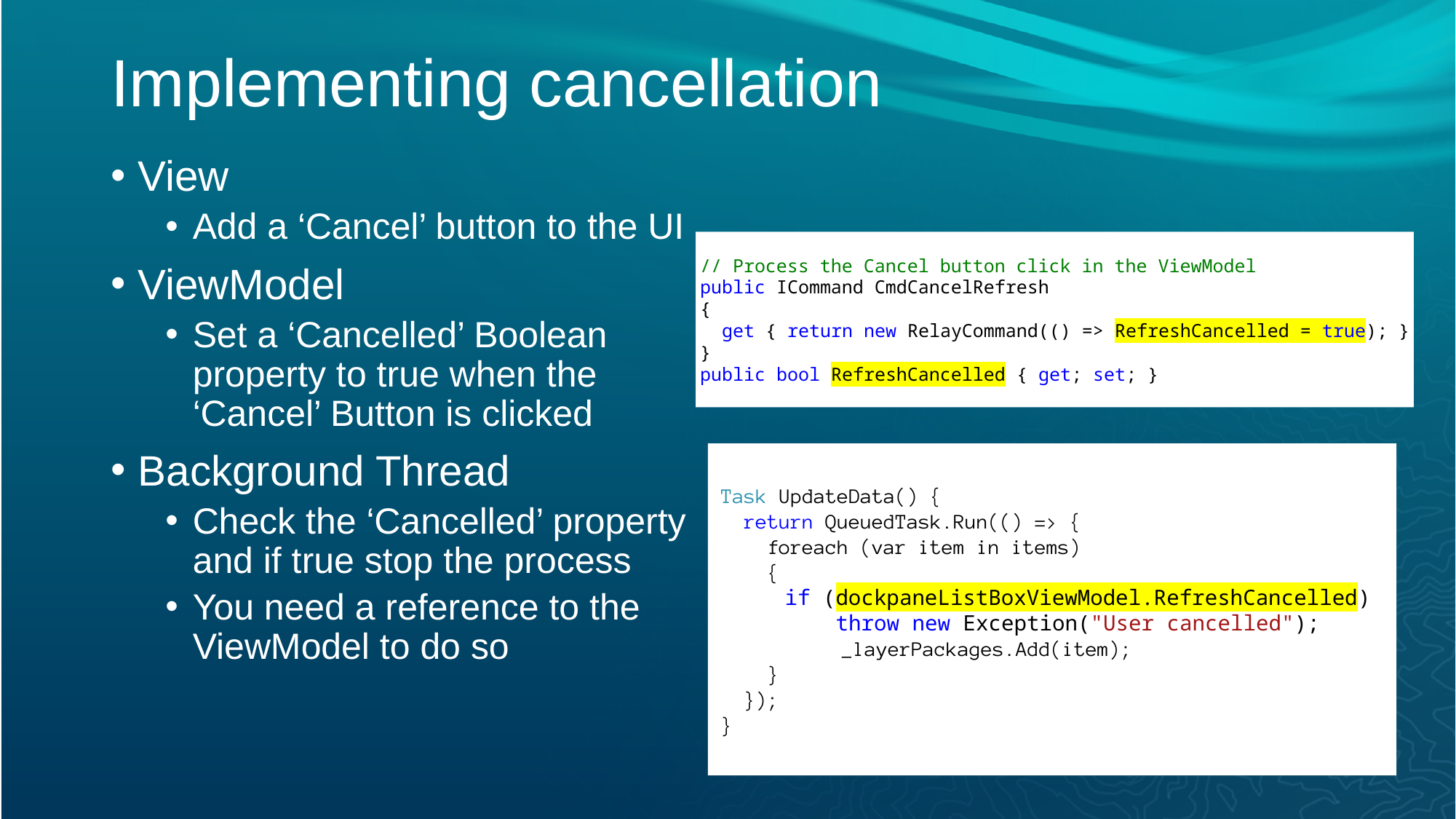

# Implementing cancellation
View
Add a ‘Cancel’ button to the UI
ViewModel
Set a ‘Cancelled’ Boolean property to true when the ‘Cancel’ Button is clicked
Background Thread
Check the ‘Cancelled’ property and if true stop the process
You need a reference to the ViewModel to do so
// Process the Cancel button click in the ViewModel
public ICommand CmdCancelRefresh
{
  get { return new RelayCommand(() => RefreshCancelled = true); }
}
public bool RefreshCancelled { get; set; }
Task UpdateData() {
  return QueuedTask.Run(() => {
    foreach (var item in items)
    {
     if (dockpaneListBoxViewModel.RefreshCancelled)
         throw new Exception("User cancelled");
	 _layerPackages.Add(item);
    }
  });
}